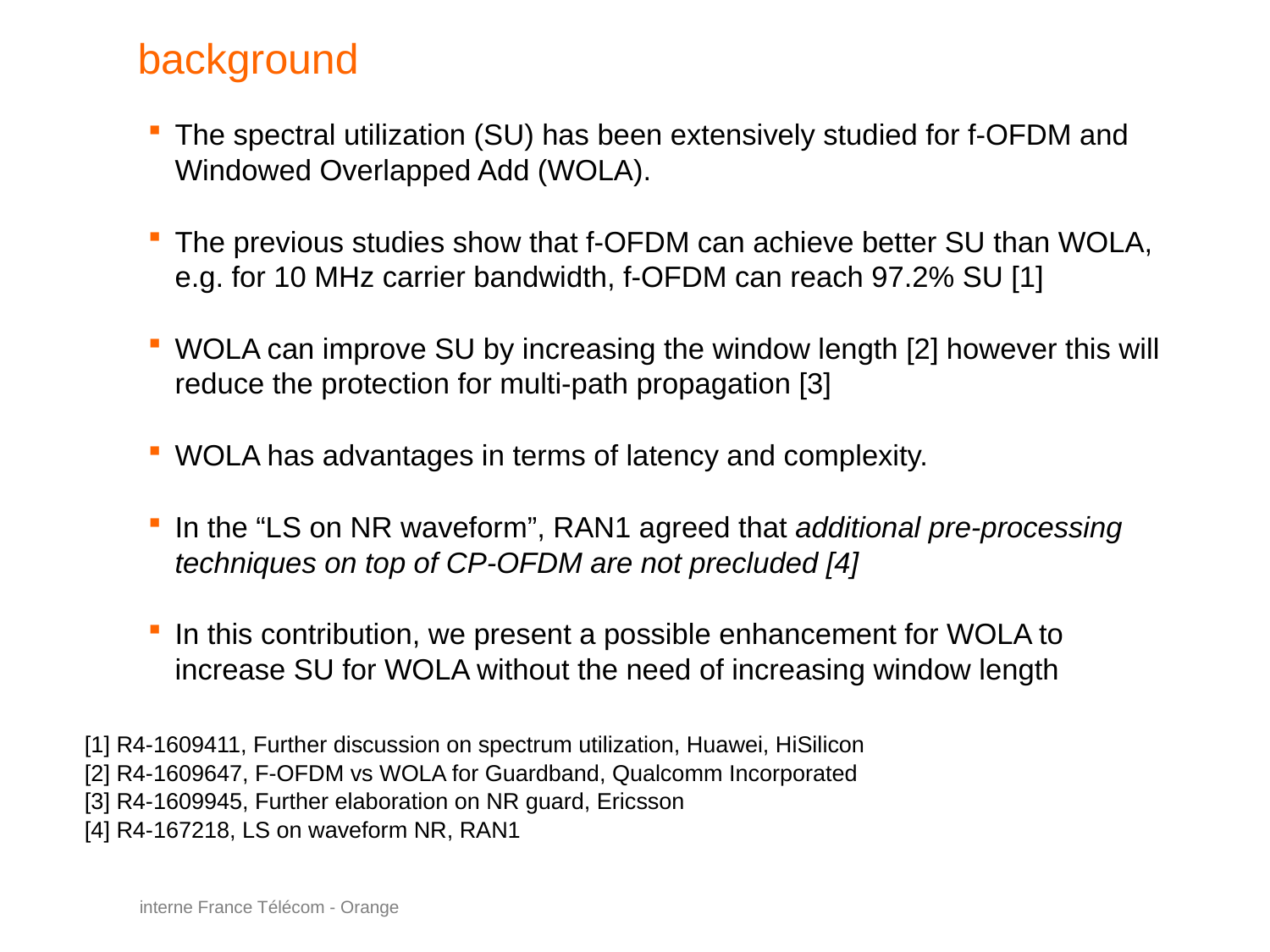

# background
The spectral utilization (SU) has been extensively studied for f-OFDM and Windowed Overlapped Add (WOLA).

The previous studies show that f-OFDM can achieve better SU than WOLA, e.g. for 10 MHz carrier bandwidth, f-OFDM can reach 97.2% SU [1]

WOLA can improve SU by increasing the window length [2] however this will reduce the protection for multi-path propagation [3]

WOLA has advantages in terms of latency and complexity.

In the “LS on NR waveform”, RAN1 agreed that additional pre-processing techniques on top of CP-OFDM are not precluded [4]

In this contribution, we present a possible enhancement for WOLA to increase SU for WOLA without the need of increasing window length

[1] R4-1609411, Further discussion on spectrum utilization, Huawei, HiSilicon
[2] R4-1609647, F-OFDM vs WOLA for Guardband, Qualcomm Incorporated
[3] R4-1609945, Further elaboration on NR guard, Ericsson
[4] R4-167218, LS on waveform NR, RAN1